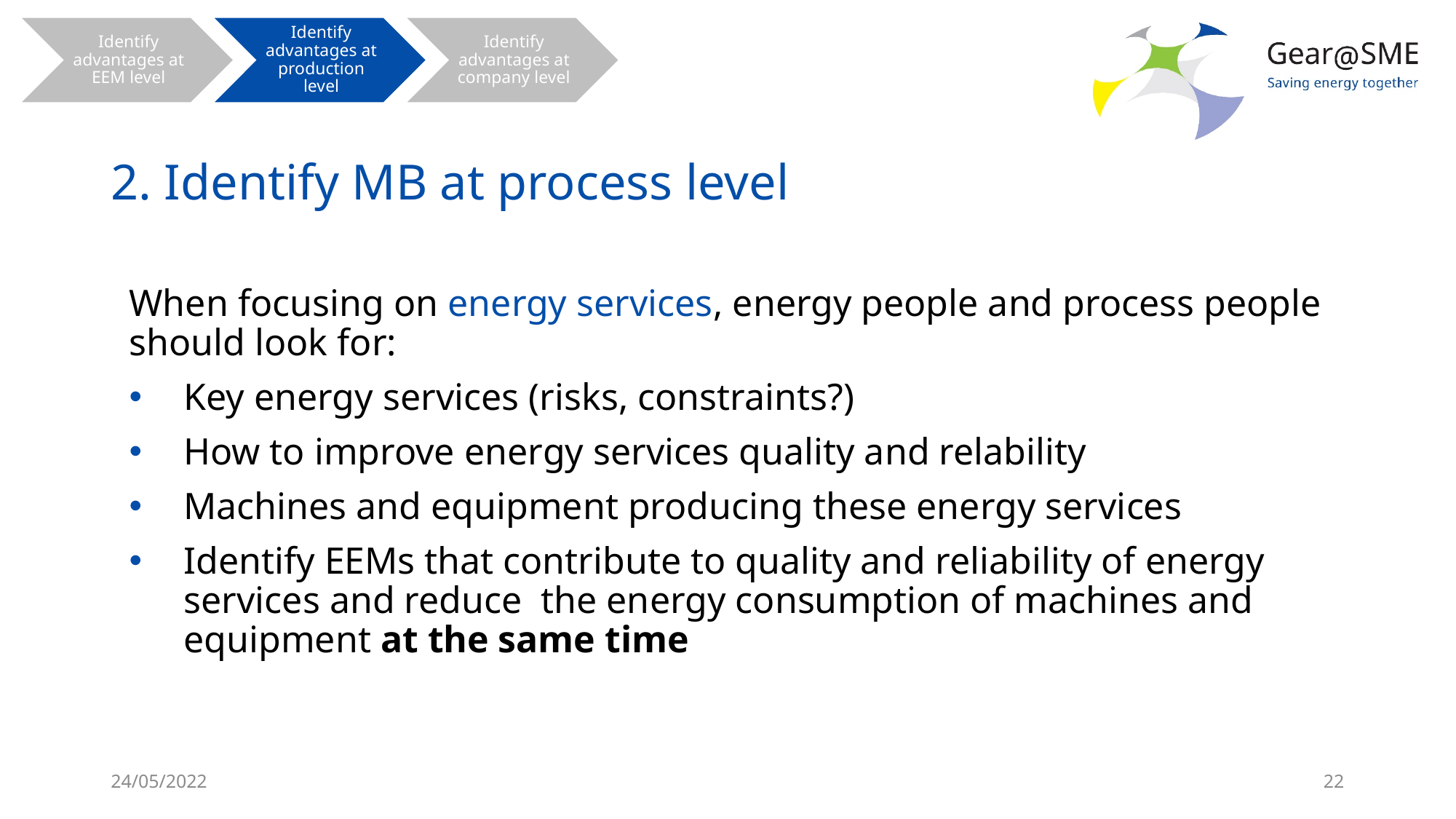

Identify advantages at EEM level
Identify advantages at production level
Identify advantages at company level
# 2. Identify MB at process level

When focusing on energy services, energy people and process people should look for:
Key energy services (risks, constraints?)
How to improve energy services quality and relability
Machines and equipment producing these energy services
Identify EEMs that contribute to quality and reliability of energy services and reduce  the energy consumption of machines and equipment at the same time

24/05/2022
22